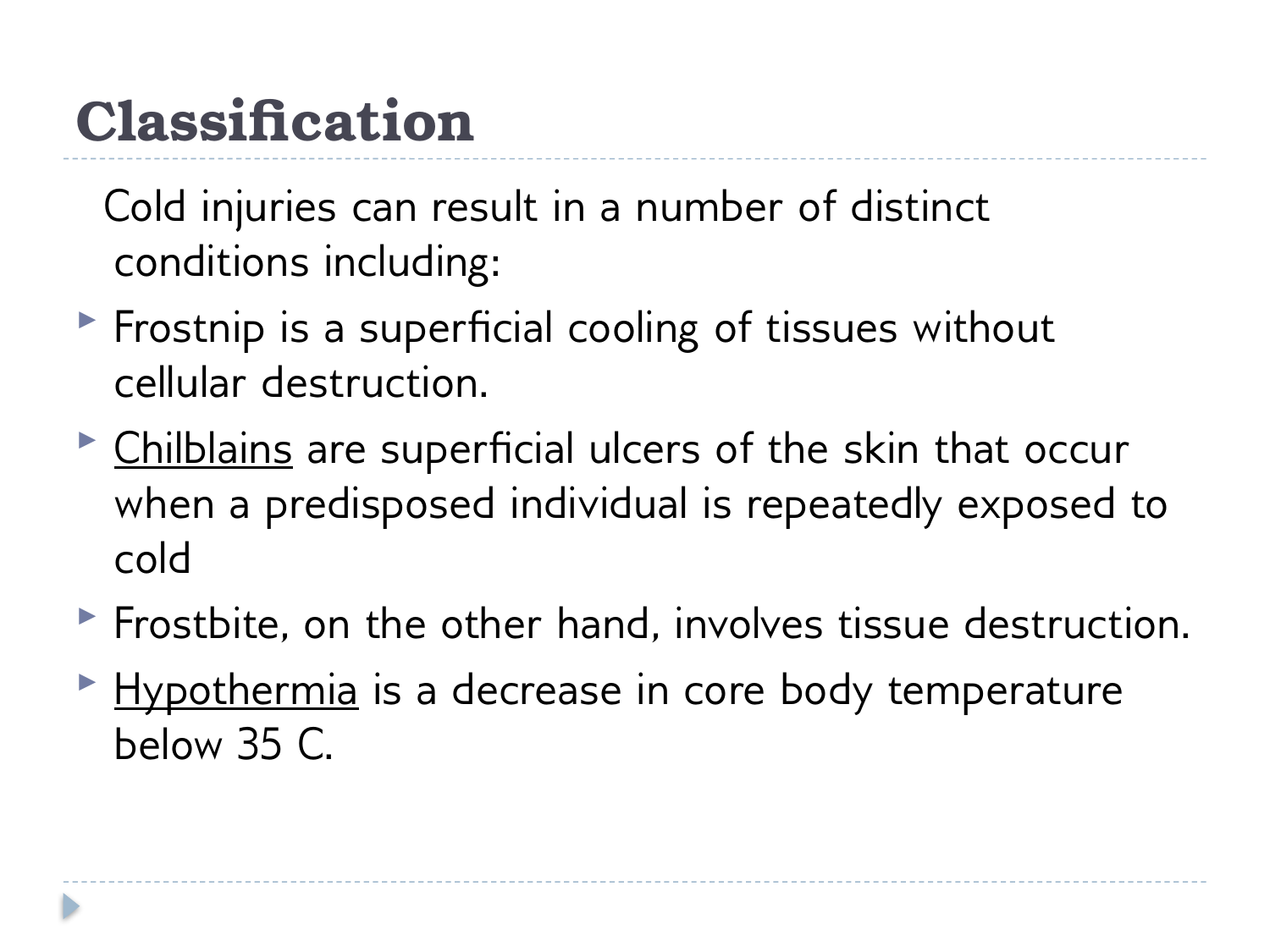

# Classification
  Cold injuries can result in a number of distinct conditions including:
Frostnip is a superficial cooling of tissues without cellular destruction.
Chilblains are superficial ulcers of the skin that occur when a predisposed individual is repeatedly exposed to cold
Frostbite, on the other hand, involves tissue destruction.
Hypothermia is a decrease in core body temperature below 35 C.